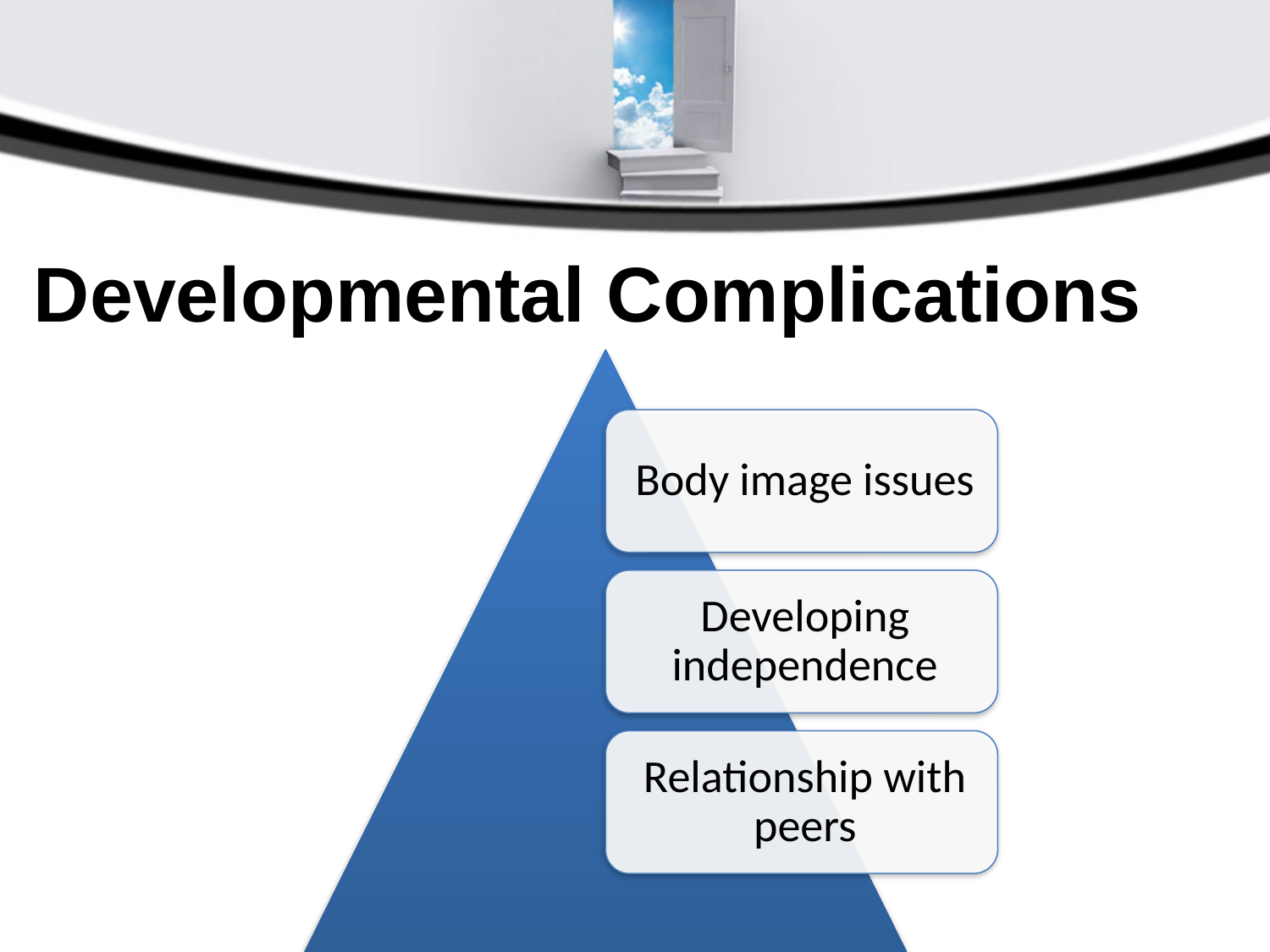

# Developmental Complications
Body image issues
Developing independence
Relationship with peers